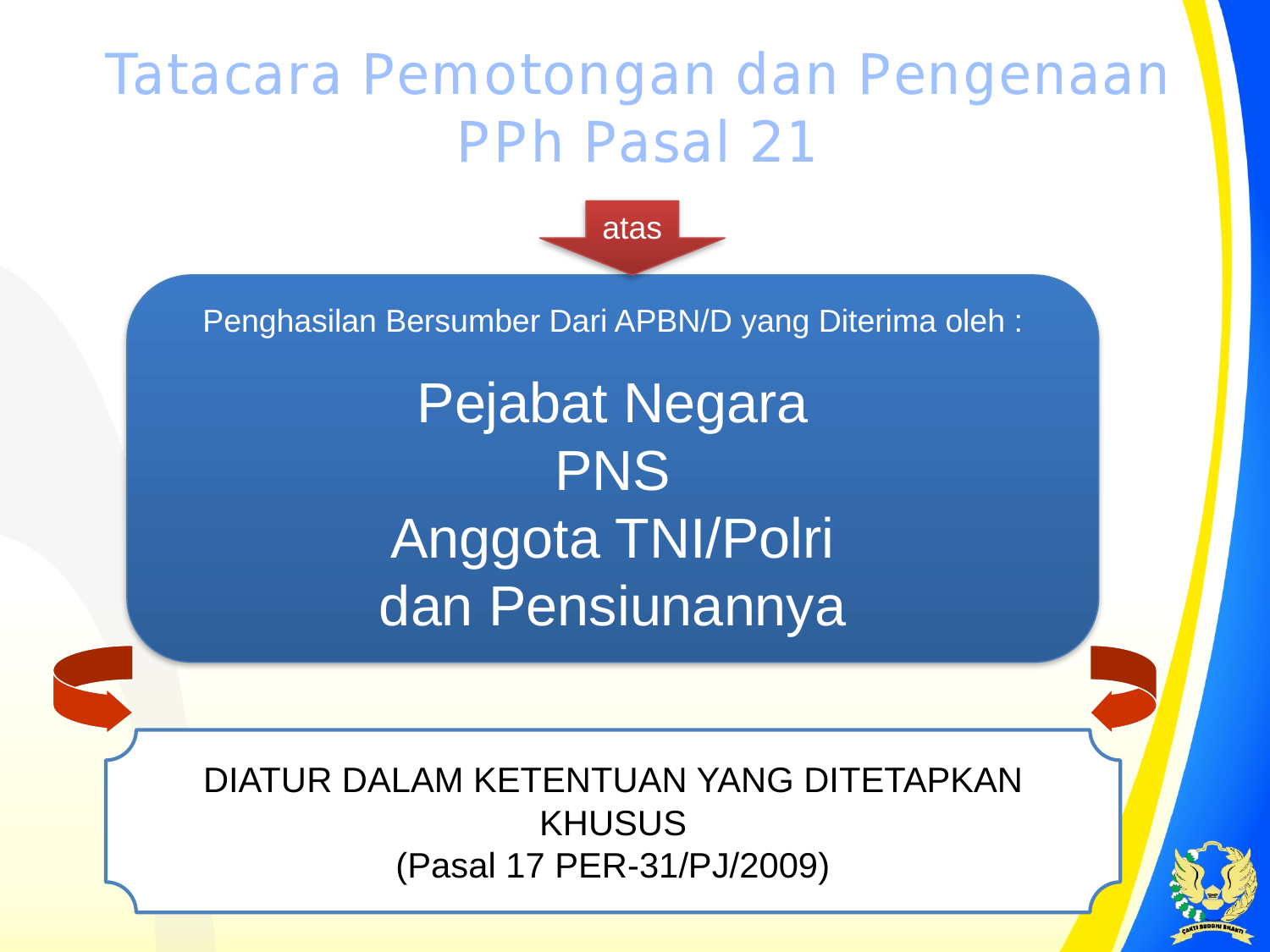

Tatacara Pemotongan dan Pengenaan PPh Pasal 21
atas
Penghasilan Bersumber Dari APBN/D yang Diterima oleh :
Pejabat Negara
PNS
Anggota TNI/Polri
dan Pensiunannya

DIATUR DALAM KETENTUAN YANG DITETAPKAN KHUSUS
(Pasal 17 PER-31/PJ/2009)